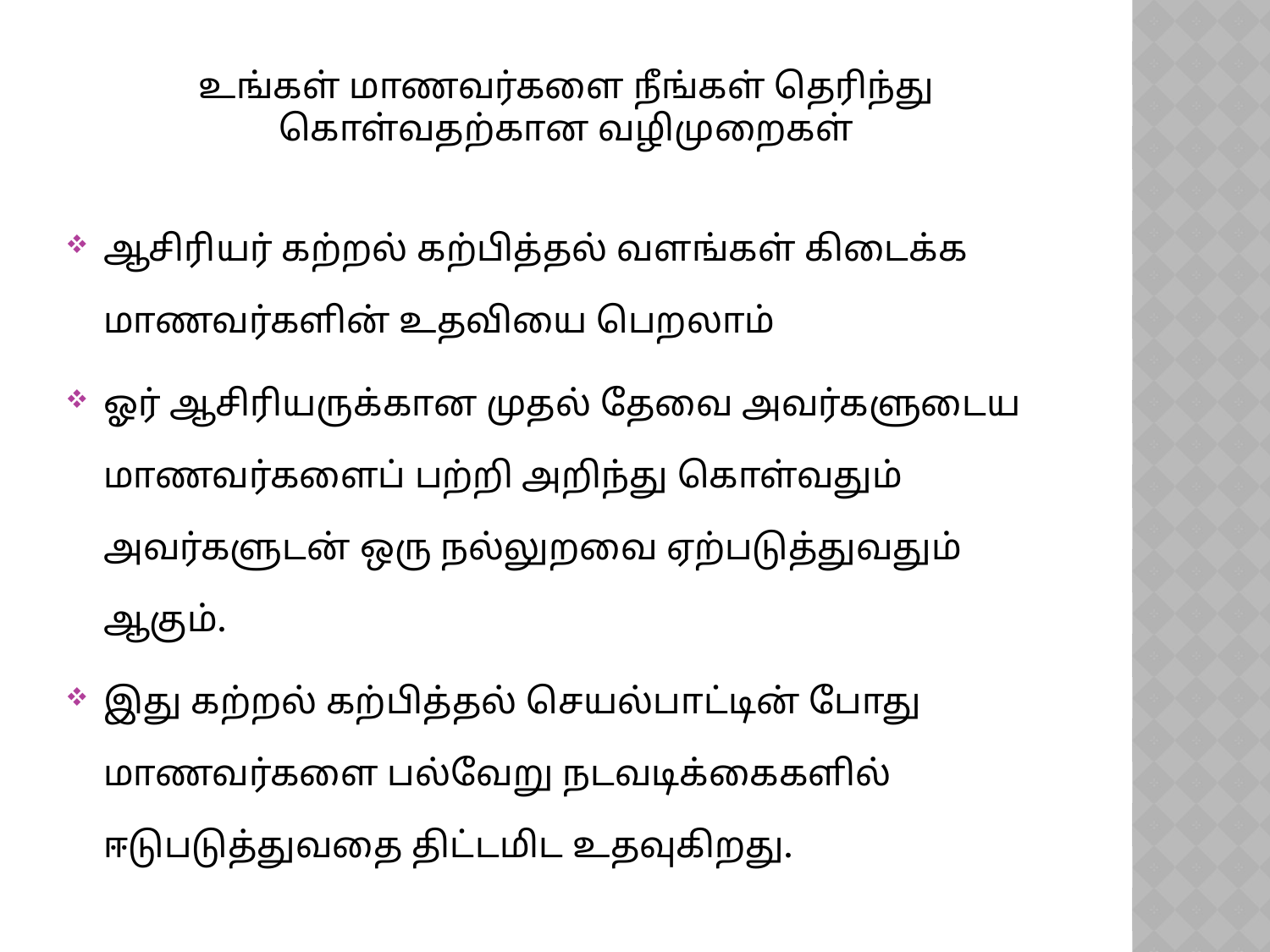

# உங்கள் மாணவர்களை நீங்கள் தெரிந்து கொள்வதற்கான வழிமுறைகள்
ஆசிரியர் கற்றல் கற்பித்தல் வளங்கள் கிடைக்க மாணவர்களின் உதவியை பெறலாம்
ஓர் ஆசிரியருக்கான முதல் தேவை அவர்களுடைய மாணவர்களைப் பற்றி அறிந்து கொள்வதும் அவர்களுடன் ஒரு நல்லுறவை ஏற்படுத்துவதும் ஆகும்.
இது கற்றல் கற்பித்தல் செயல்பாட்டின் போது மாணவர்களை பல்வேறு நடவடிக்கைகளில் ஈடுபடுத்துவதை திட்டமிட உதவுகிறது.